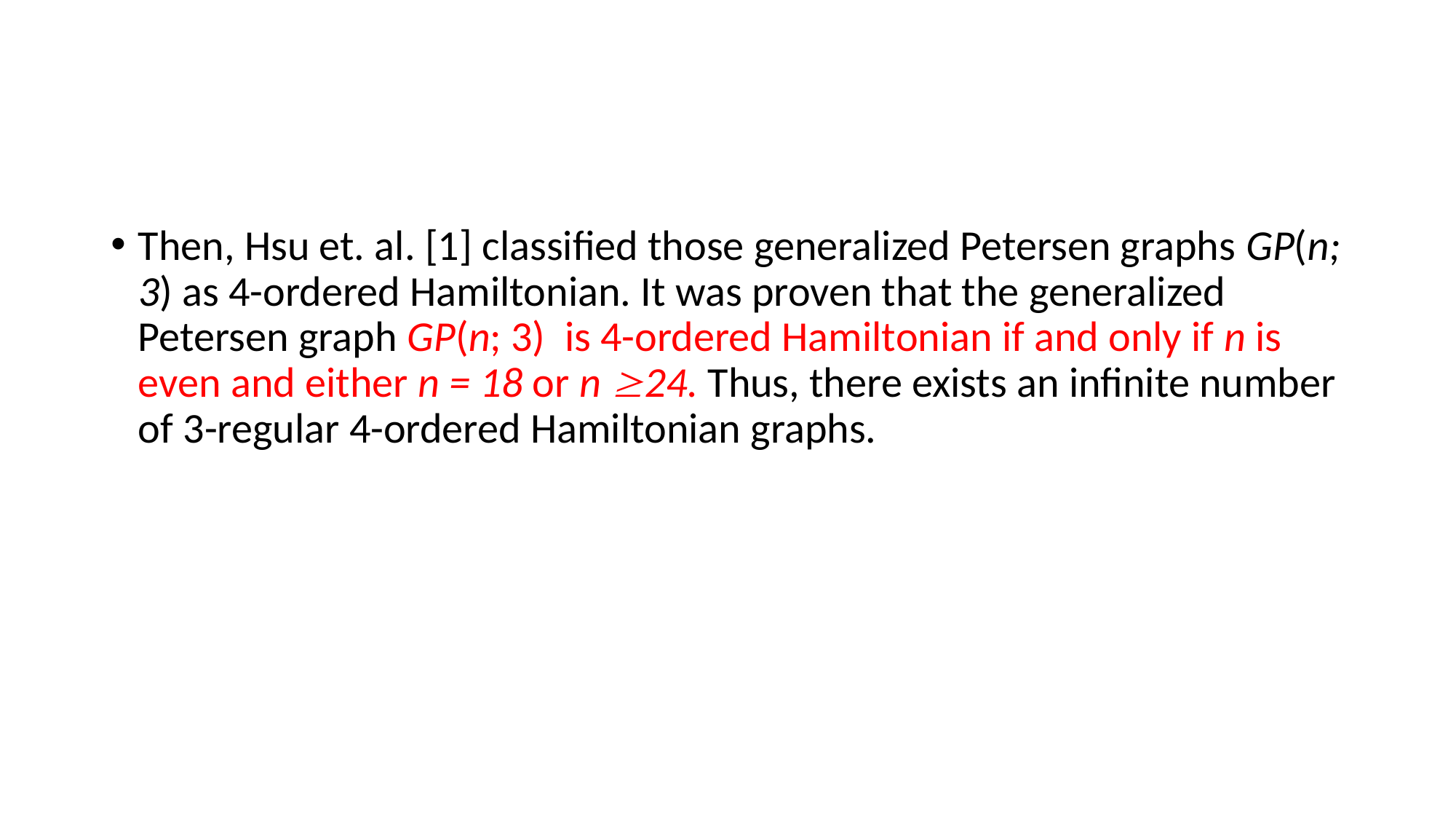

#
Then, Hsu et. al. [1] classified those generalized Petersen graphs GP(n; 3) as 4-ordered Hamiltonian. It was proven that the generalized Petersen graph GP(n; 3)  is 4-ordered Hamiltonian if and only if n is even and either n = 18 or n ≥24. Thus, there exists an infinite number of 3-regular 4-ordered Hamiltonian graphs.